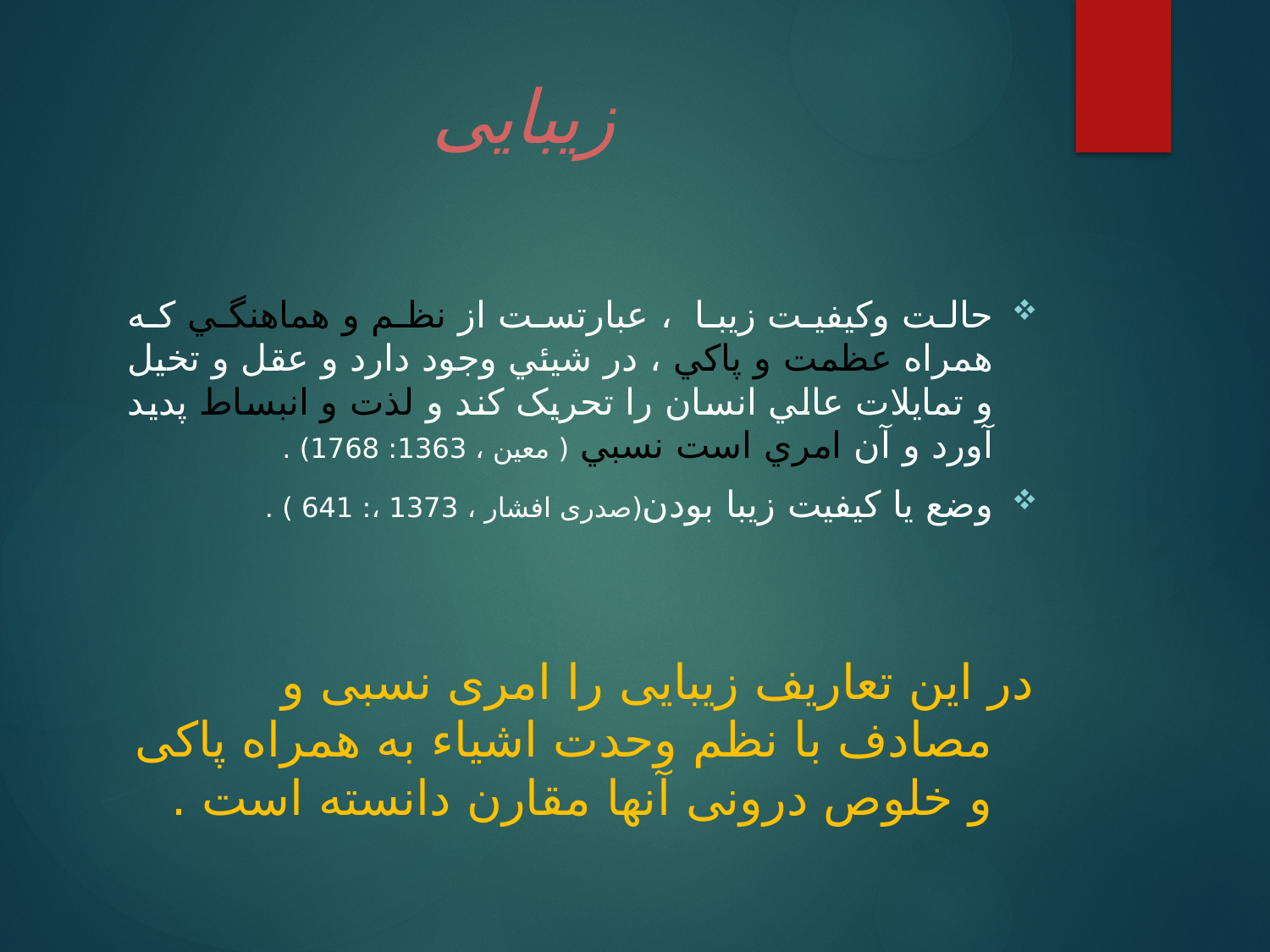

# زیبایی
حالت وکيفيت زيبا ، عبارتست از نظم و هماهنگي که همراه عظمت و پاکي ، در شيئي وجود دارد و عقل و تخيل و تمايلات عالي انسان را تحريک کند و لذت و انبساط پديد آورد و آن امري است نسبي ( معین ، 1363: 1768) .
وضع یا کیفیت زیبا بودن(صدری افشار ، 1373 ،: 641 ) .

در این تعاریف زیبایی را امری نسبی و مصادف با نظم وحدت اشیاء به همراه پاکی و خلوص درونی آنها مقارن دانسته است .